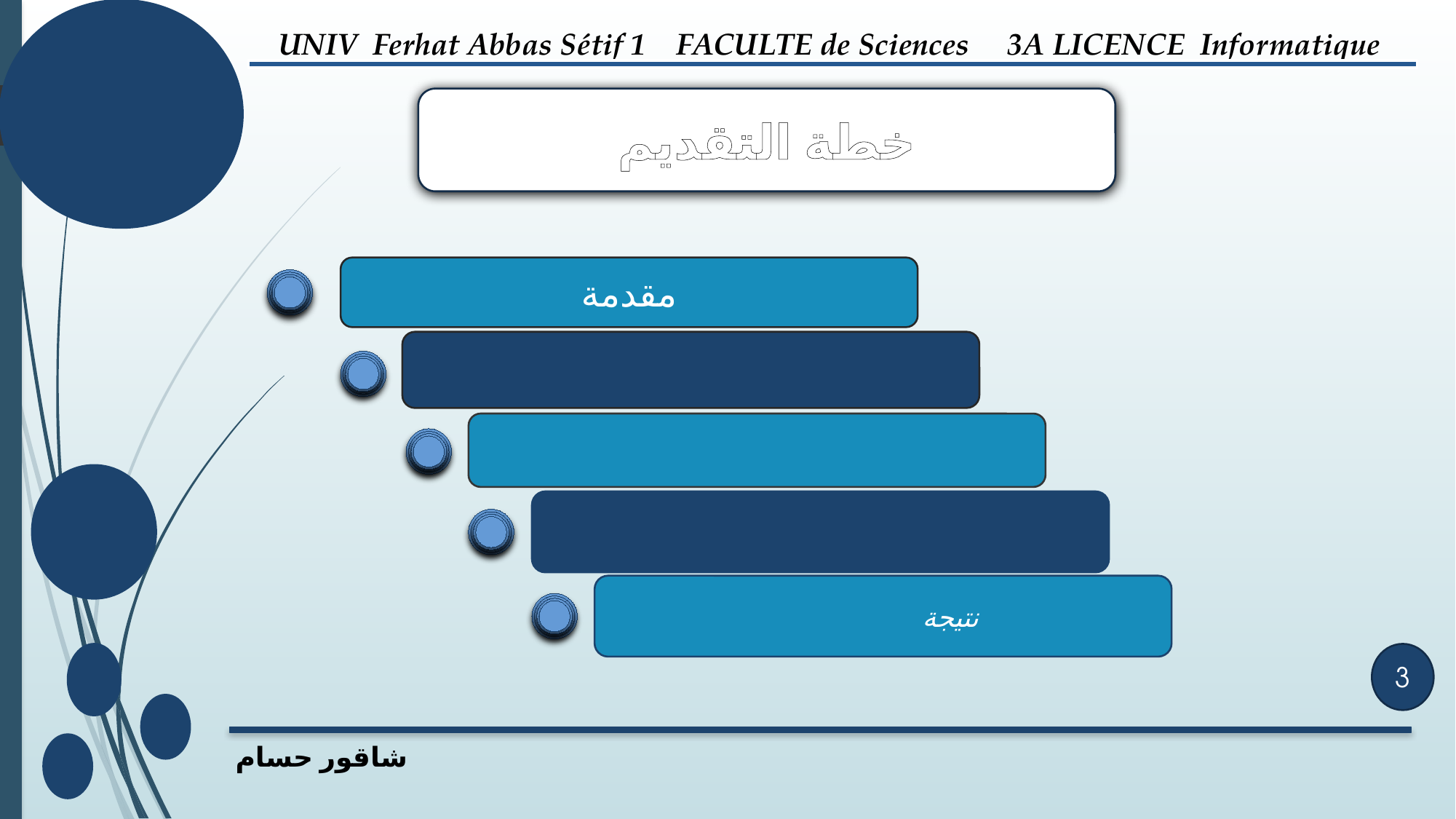

UNIV  Ferhat Abbas Sétif 1    FACULTE de Sciences     3A LICENCE  Informatique

خطة التقديم

مقدمة

                   نتيجة

3

شاقور حسام